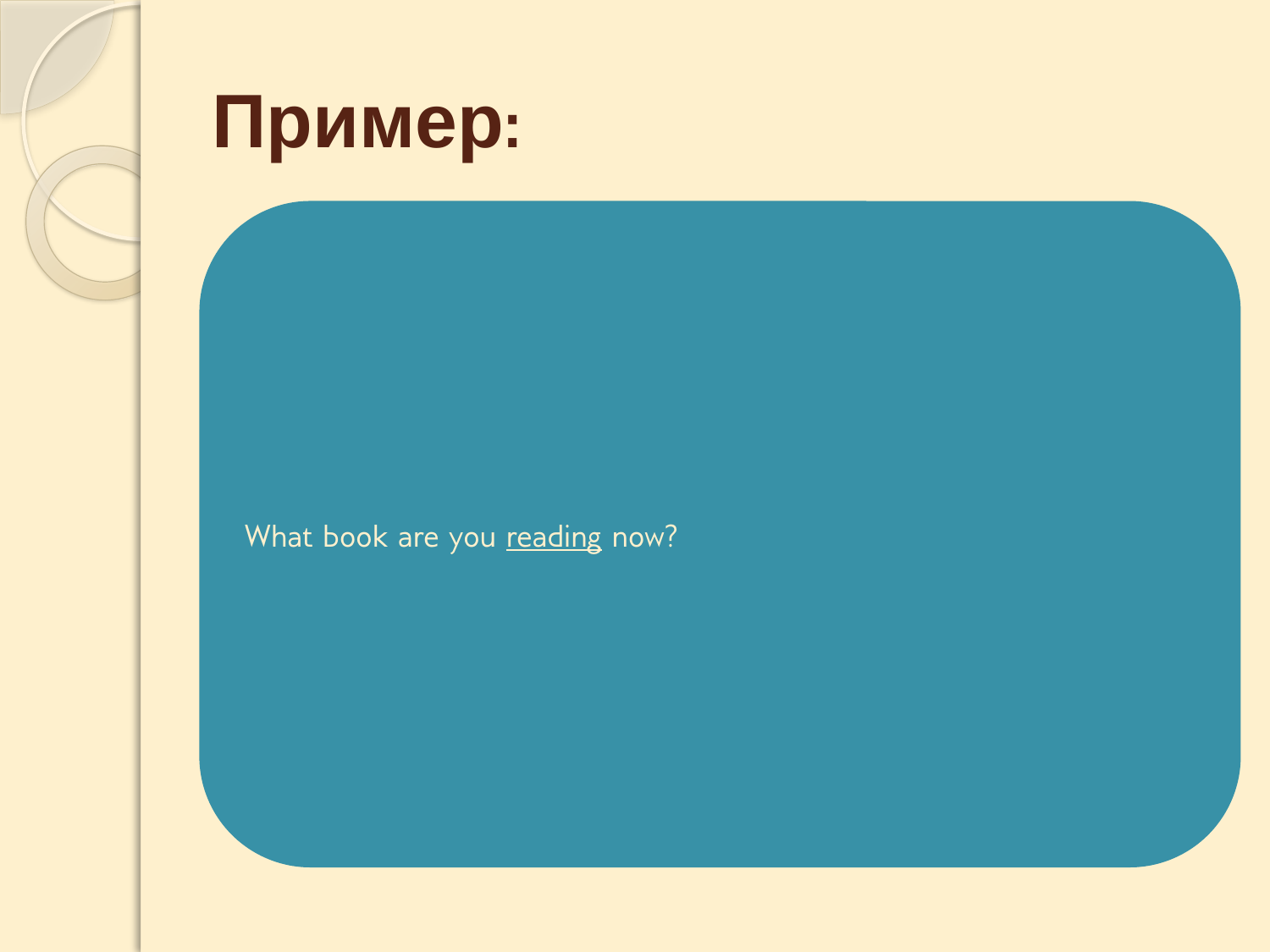

# Пример:
What book are you reading now?